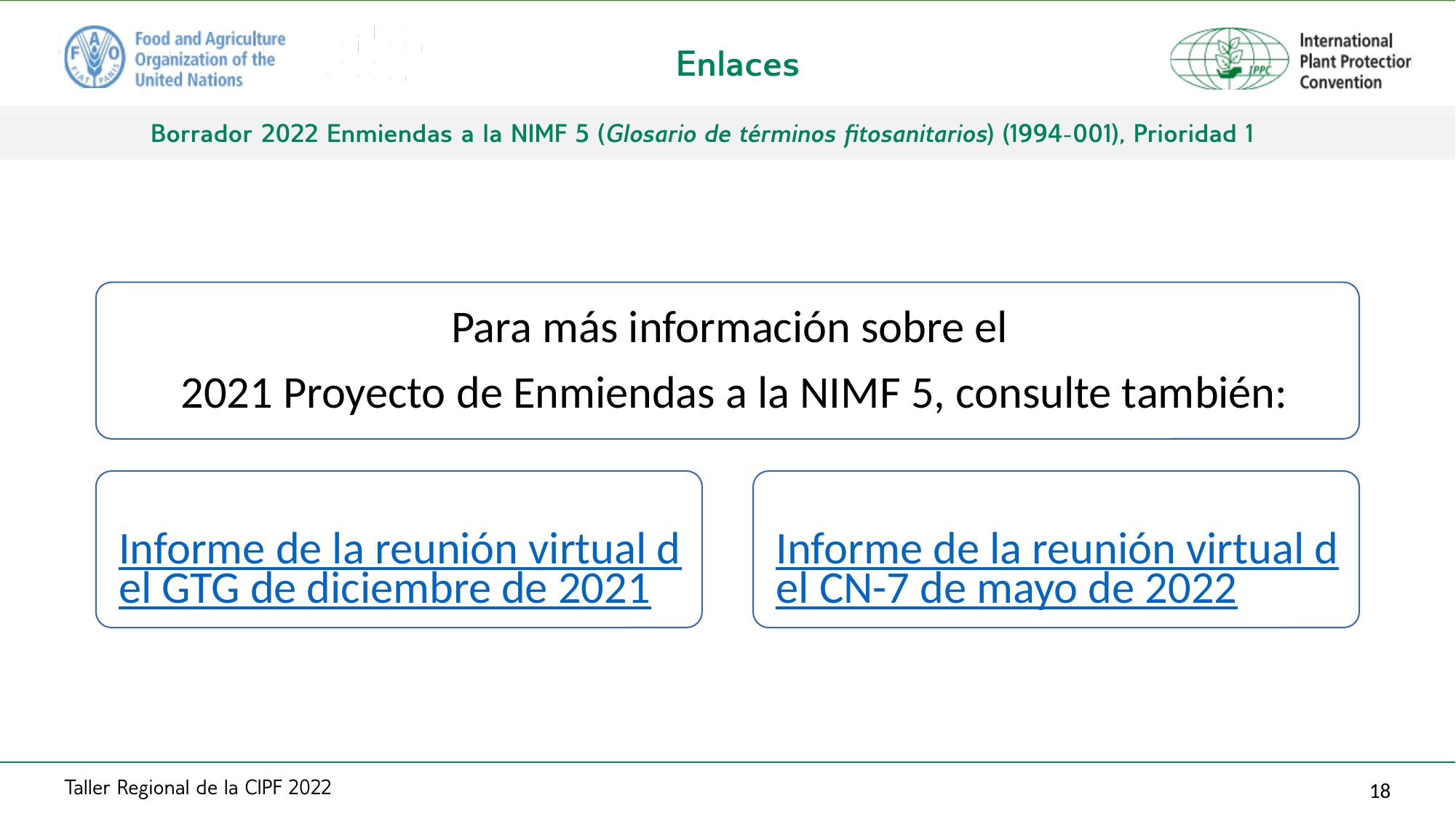

# Enlaces
Borrador 2022 Enmiendas a la NIMF 5 (Glosario de términos fitosanitarios) (1994-001), Prioridad 1

Para más información sobre el
 2021 Proyecto de Enmiendas a la NIMF 5, consulte también:
Informe de la reunión virtual del GTG de diciembre de 2021
Informe de la reunión virtual del CN-7 de mayo de 2022
Taller Regional de la CIPF 2022